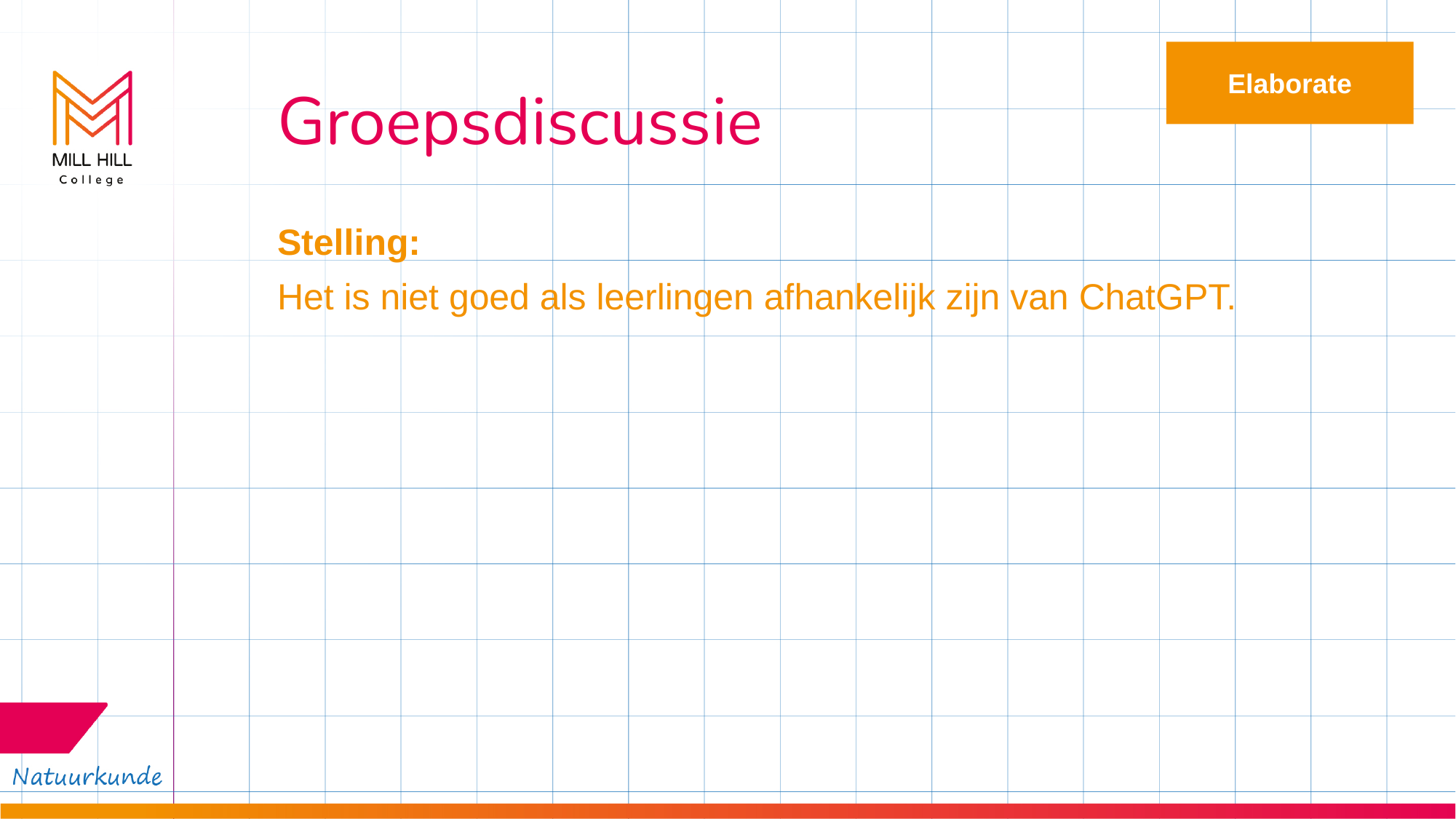

Elaborate
# Groepsdiscussie
Stelling:
Het is niet goed als leerlingen afhankelijk zijn van ChatGPT.